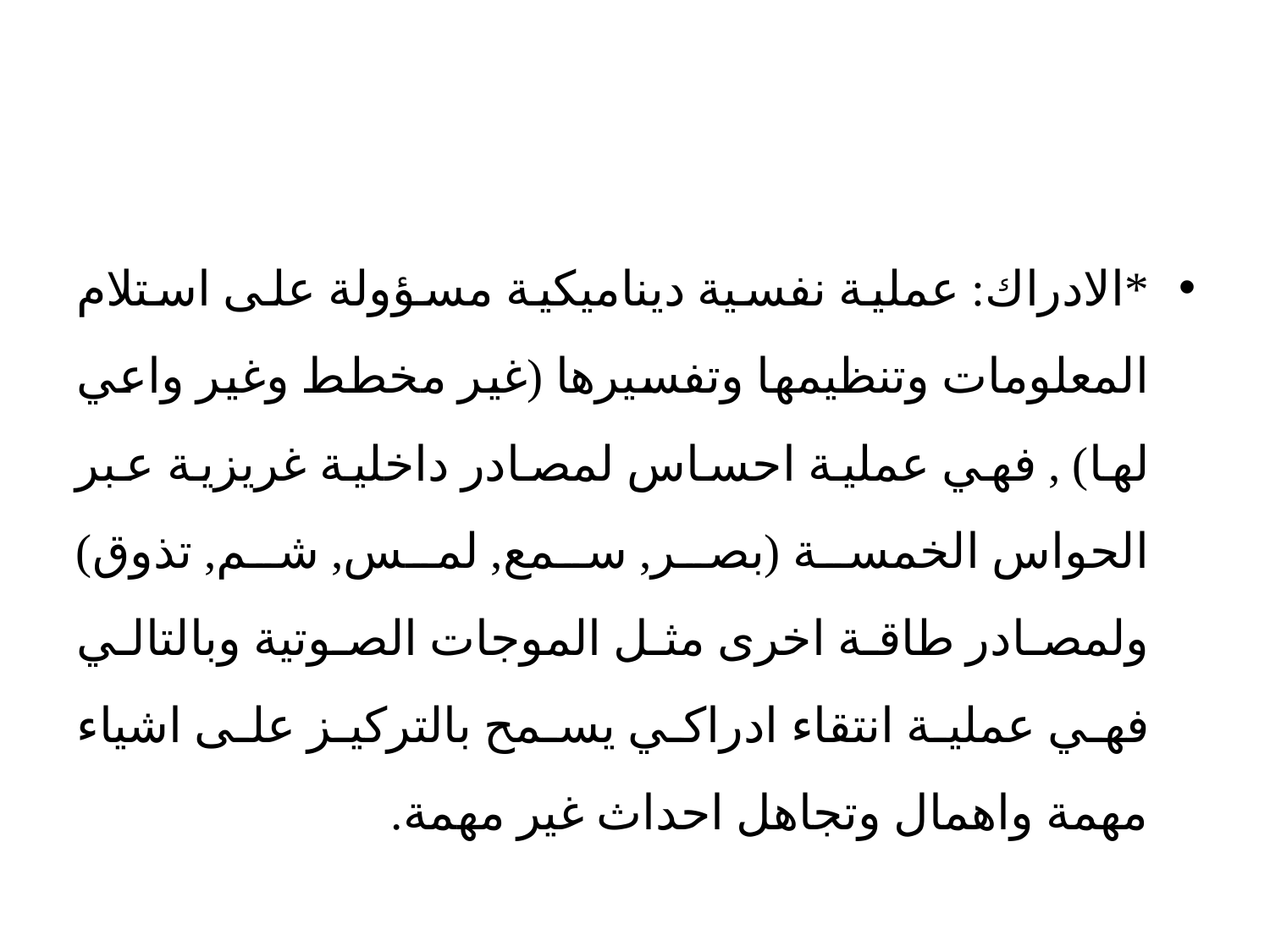

*الادراك: عملية نفسية ديناميكية مسؤولة على استلام المعلومات وتنظيمها وتفسيرها (غير مخطط وغير واعي لها) , فهي عملية احساس لمصادر داخلية غريزية عبر الحواس الخمسة (بصر, سمع, لمس, شم, تذوق) ولمصادر طاقة اخرى مثل الموجات الصوتية وبالتالي فهي عملية انتقاء ادراكي يسمح بالتركيز على اشياء مهمة واهمال وتجاهل احداث غير مهمة.